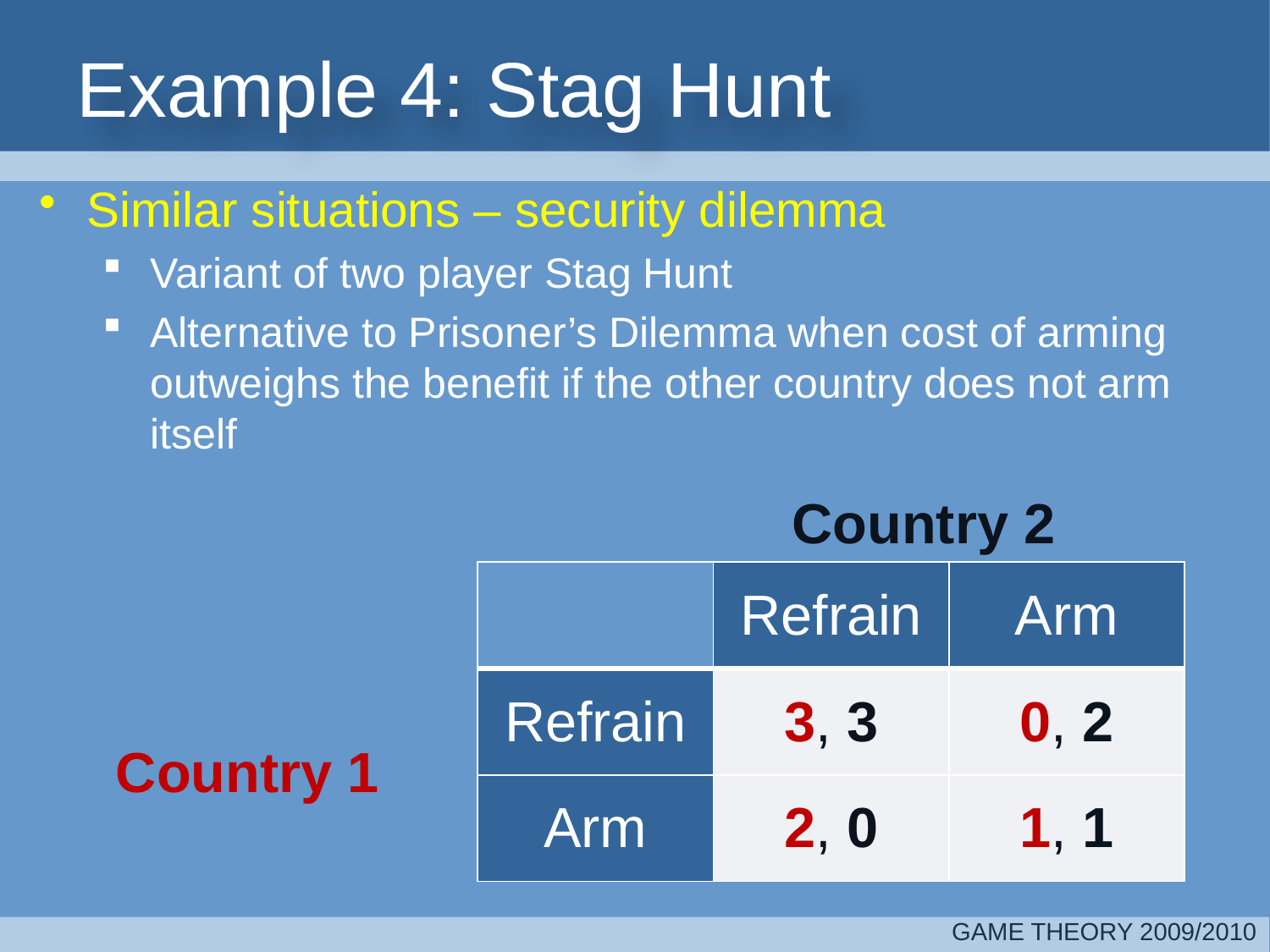

# Example 4: Stag Hunt
Similar situations – security dilemma
Variant of two player Stag Hunt
Alternative to Prisoner’s Dilemma when cost of arming outweighs the benefit if the other country does not arm itself

Country 2
|  | Refrain | Arm |
| --- | --- | --- |
| Refrain | 3, 3 | 0, 2 |
| Arm | 2, 0 | 1, 1 |
Country 1
GAME THEORY 2009/2010